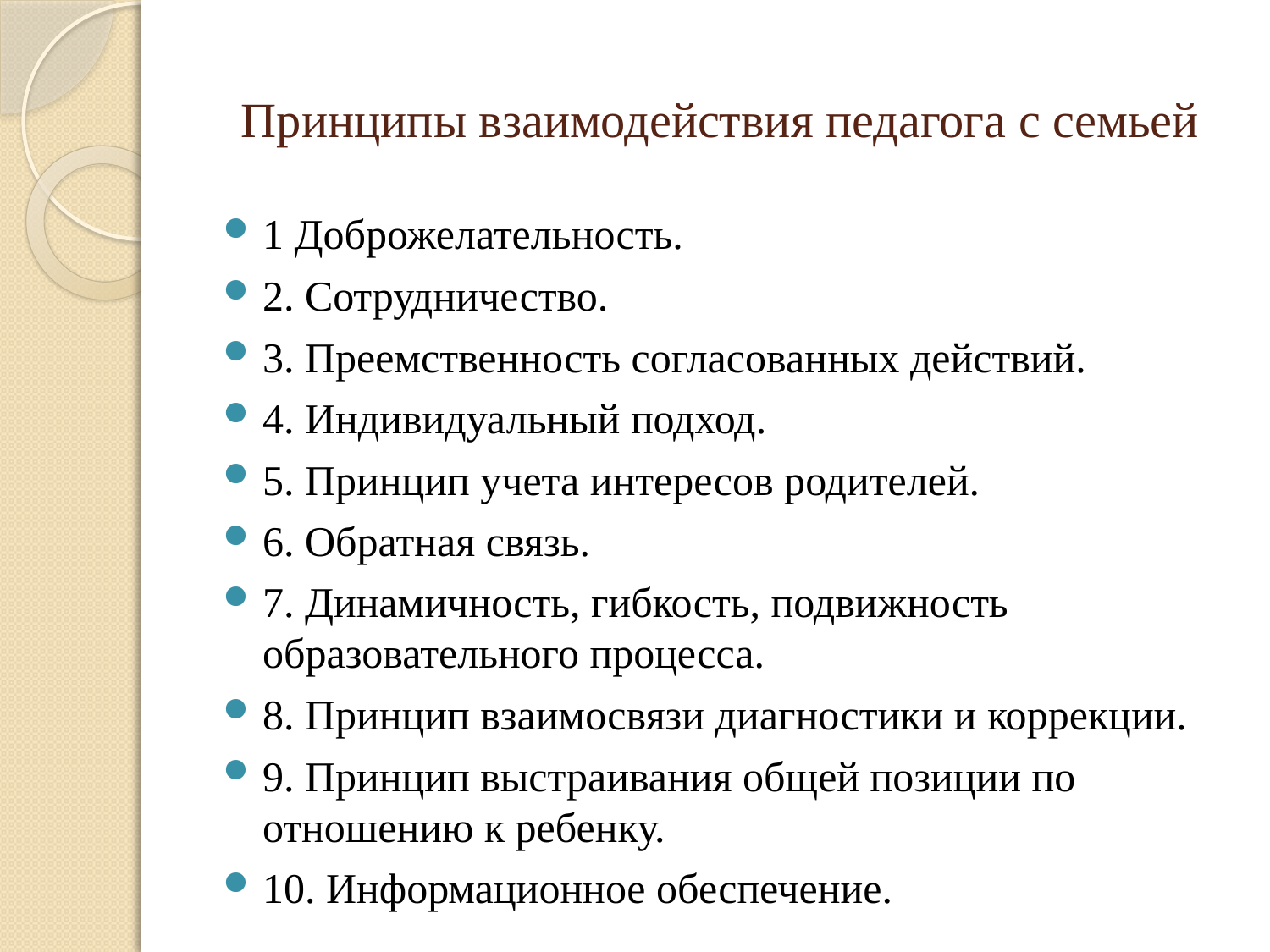

# Принципы взаимодействия педагога с семьей
1 Доброжелательность.
2. Сотрудничество.
3. Преемственность согласованных действий.
4. Индивидуальный подход.
5. Принцип учета интересов родителей.
6. Обратная связь.
7. Динамичность, гибкость, подвижность образовательного процесса.
8. Принцип взаимосвязи диагностики и коррекции.
9. Принцип выстраивания общей позиции по отношению к ребенку.
10. Информационное обеспечение.